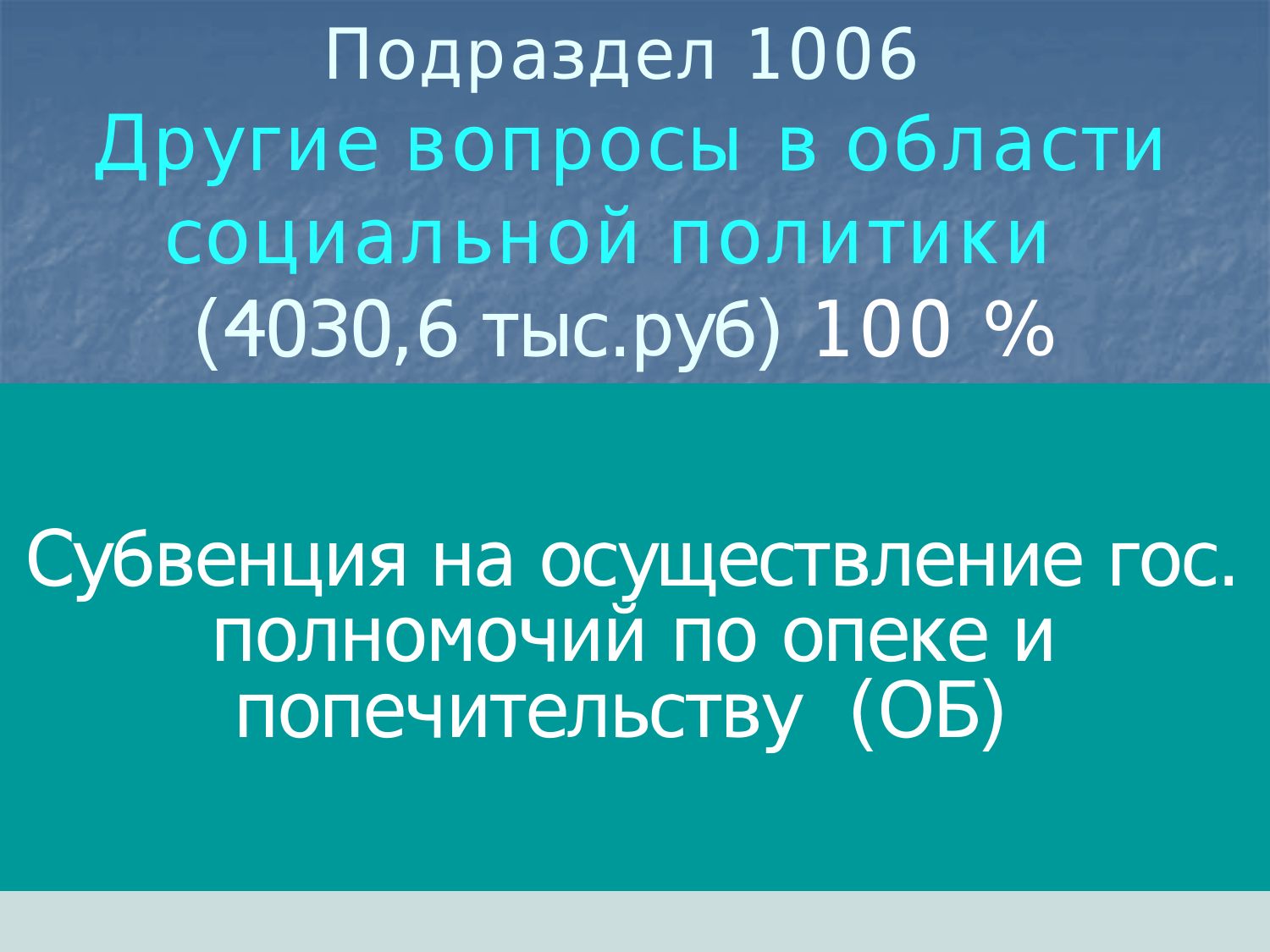

# Подраздел 1006 Другие вопросы в области социальной политики (4030,6 тыс.руб) 100 %
Субвенция на осуществление гос. полномочий по опеке и попечительству  (ОБ)